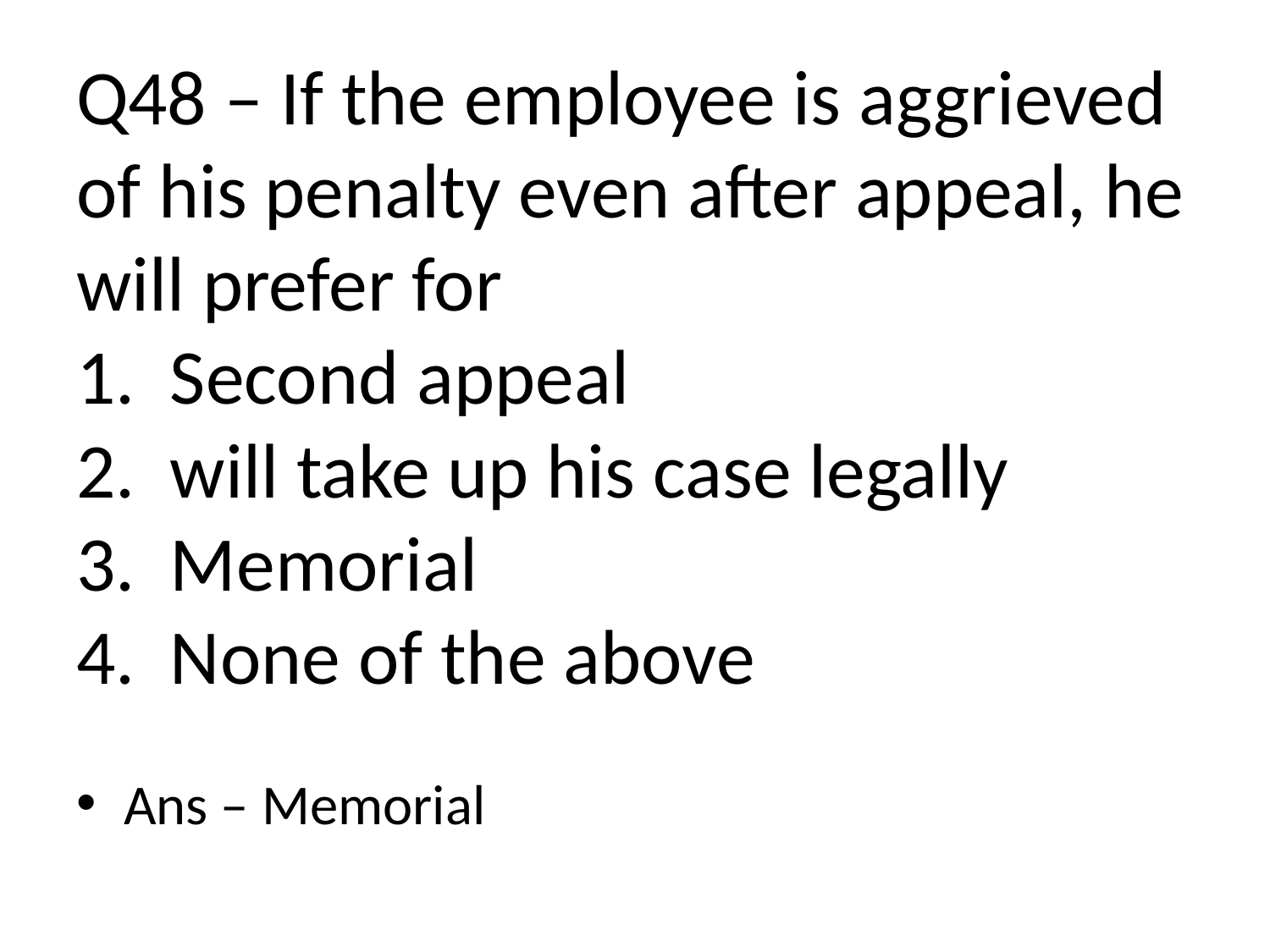

# Q48 – If the employee is aggrieved of his penalty even after appeal, he will prefer for 1.  Second appeal 2.  will take up his case legally 3.  Memorial 4.  None of the above
Ans – Memorial